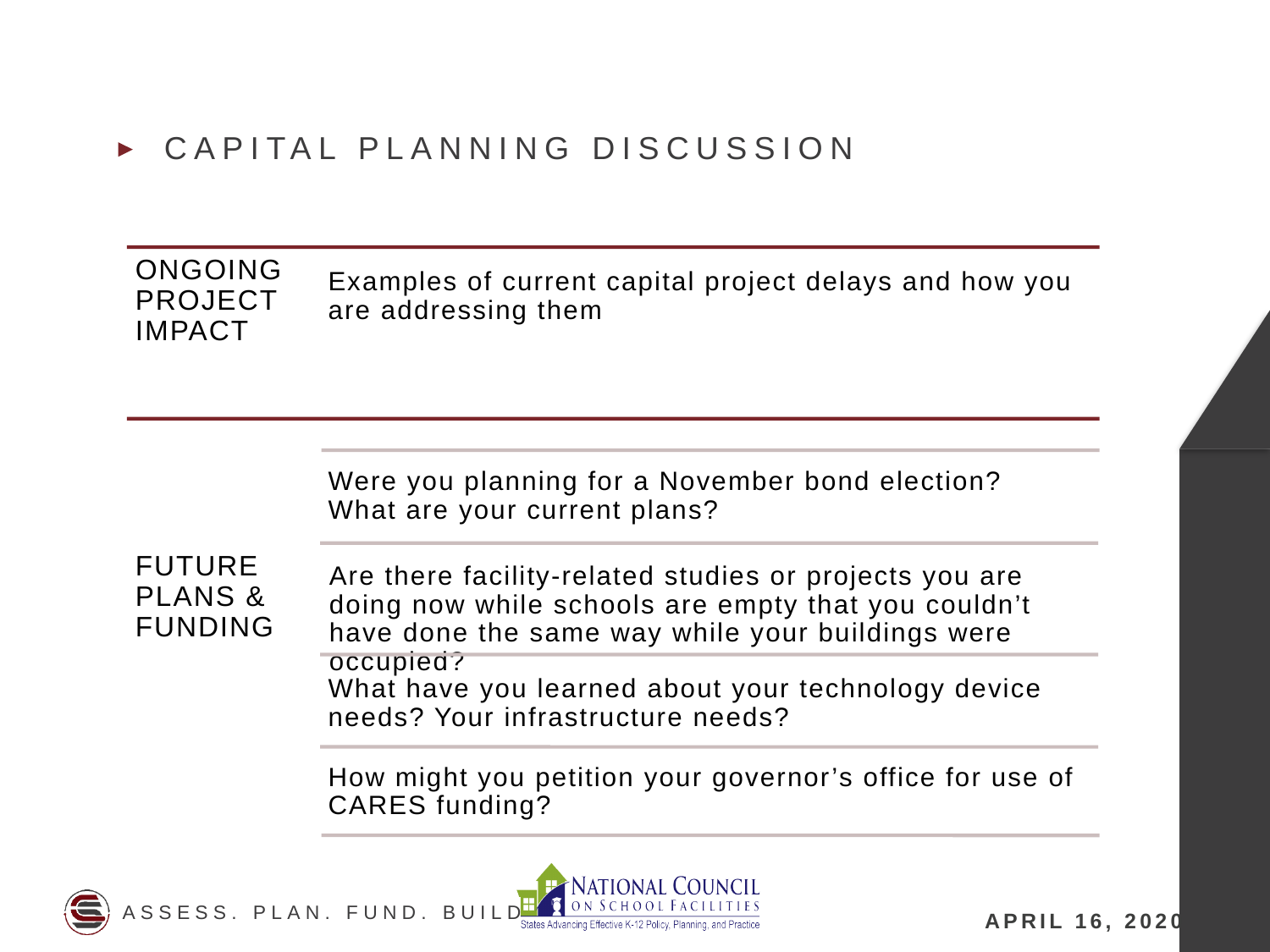

Capital planning discussion

Ongoing project impact
Examples of current capital project delays and how you are addressing them

Were you planning for a November bond election? What are your current plans?
Future plans & funding

Are there facility-related studies or projects you are doing now while schools are empty that you couldn’t have done the same way while your buildings were occupied?

What have you learned about your technology device needs? Your infrastructure needs?

How might you petition your governor’s office for use of CARES funding?

April 16, 2020